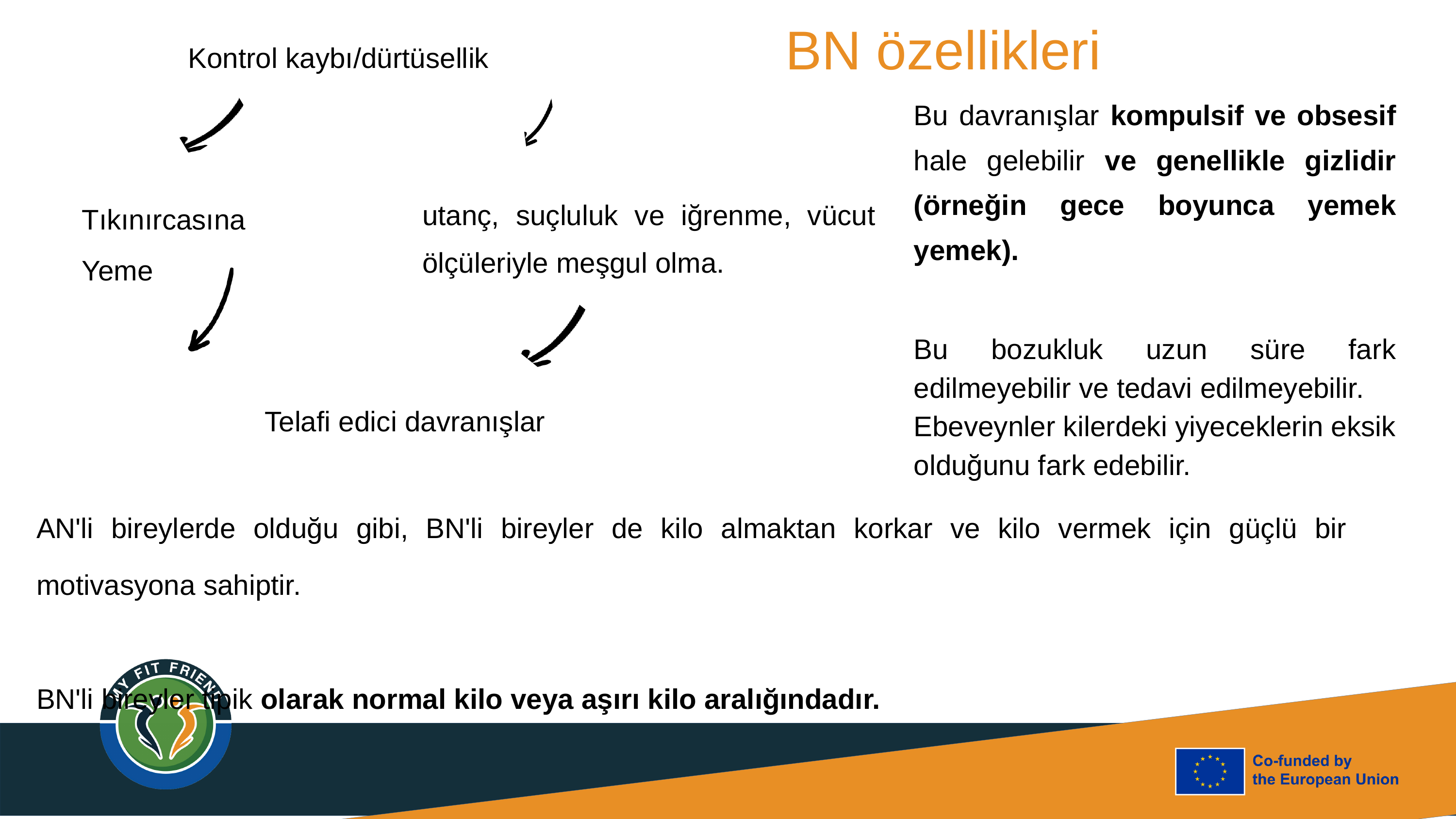

BN özellikleri
Kontrol kaybı/dürtüsellik

Bu davranışlar kompulsif ve obsesif hale gelebilir ve genellikle gizlidir (örneğin gece boyunca yemek yemek).

utanç, suçluluk ve iğrenme, vücut ölçüleriyle meşgul olma.
Tıkınırcasına Yeme

Bu bozukluk uzun süre fark edilmeyebilir ve tedavi edilmeyebilir.
Ebeveynler kilerdeki yiyeceklerin eksik olduğunu fark edebilir.

Telafi edici davranışlar
AN'li bireylerde olduğu gibi, BN'li bireyler de kilo almaktan korkar ve kilo vermek için güçlü bir motivasyona sahiptir.

BN'li bireyler tipik olarak normal kilo veya aşırı kilo aralığındadır.